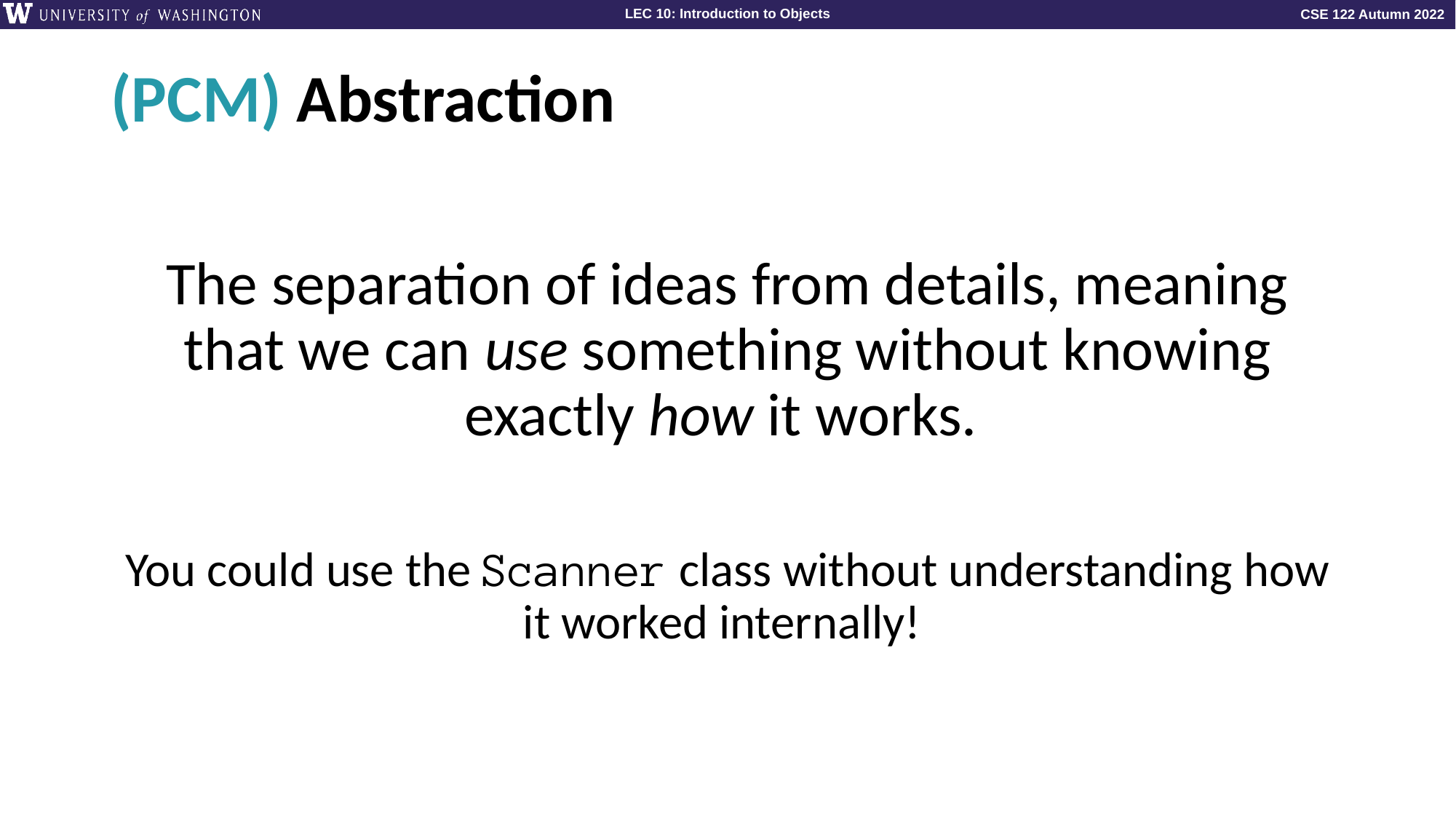

# (PCM) Abstraction
The separation of ideas from details, meaning that we can use something without knowing exactly how it works.

You could use the Scanner class without understanding how it worked internally!